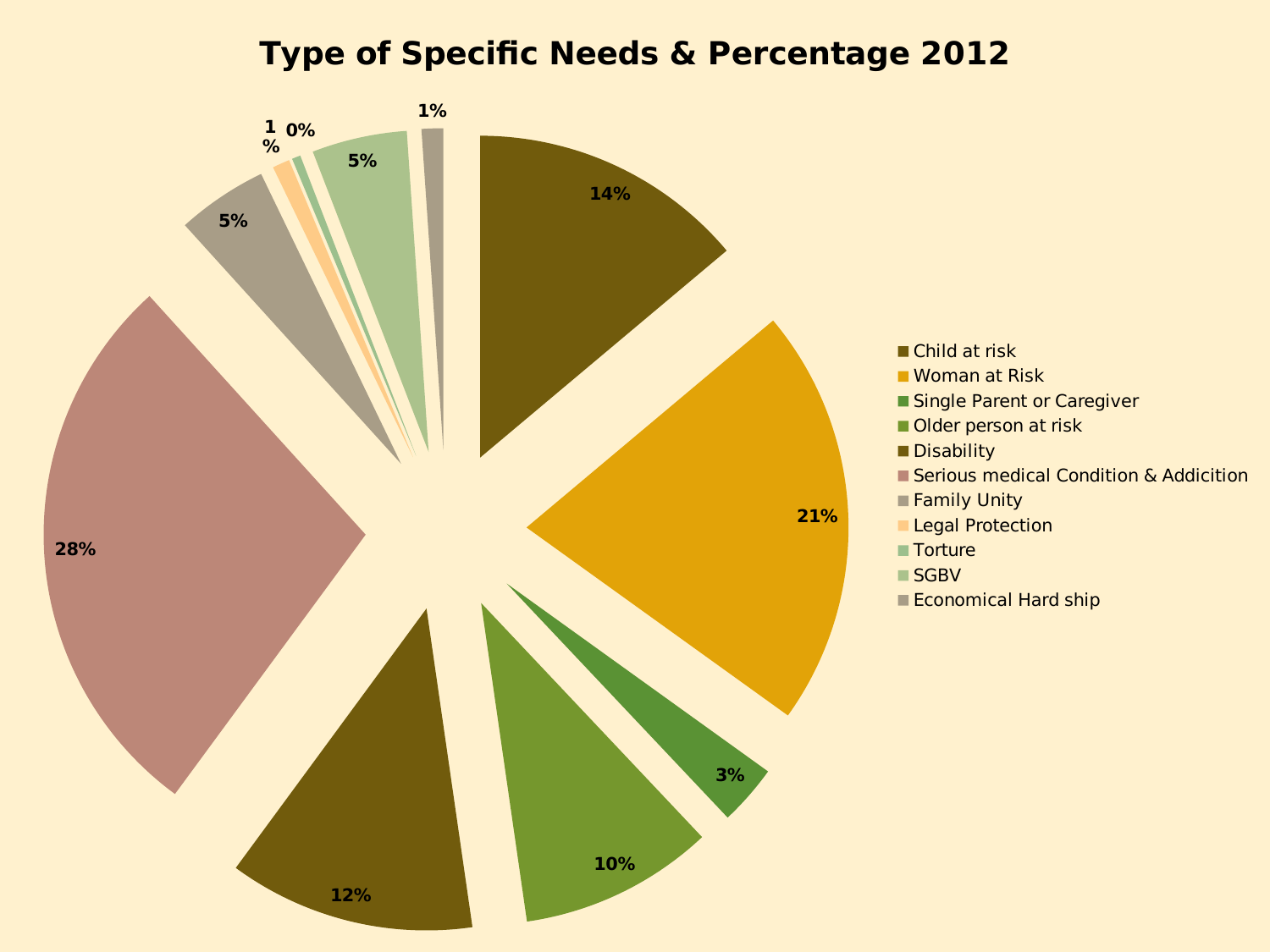

### Chart:

| Category | Type of Specific Needs & Percentage 2012 |
|---|---|
| Child at risk | 64.0 |
| Woman at Risk | 97.0 |
| Single Parent or Caregiver | 14.0 |
| Older person at risk | 45.0 |
| Disability | 57.0 |
| Serious medical Condition & Addicition  | 130.0 |
| Family Unity | 21.0 |
| Legal Protection  | 4.0 |
| Torture  | 2.0 |
| SGBV  | 22.0 |
| Economical Hard ship | 5.0 |
08/07/2013
18